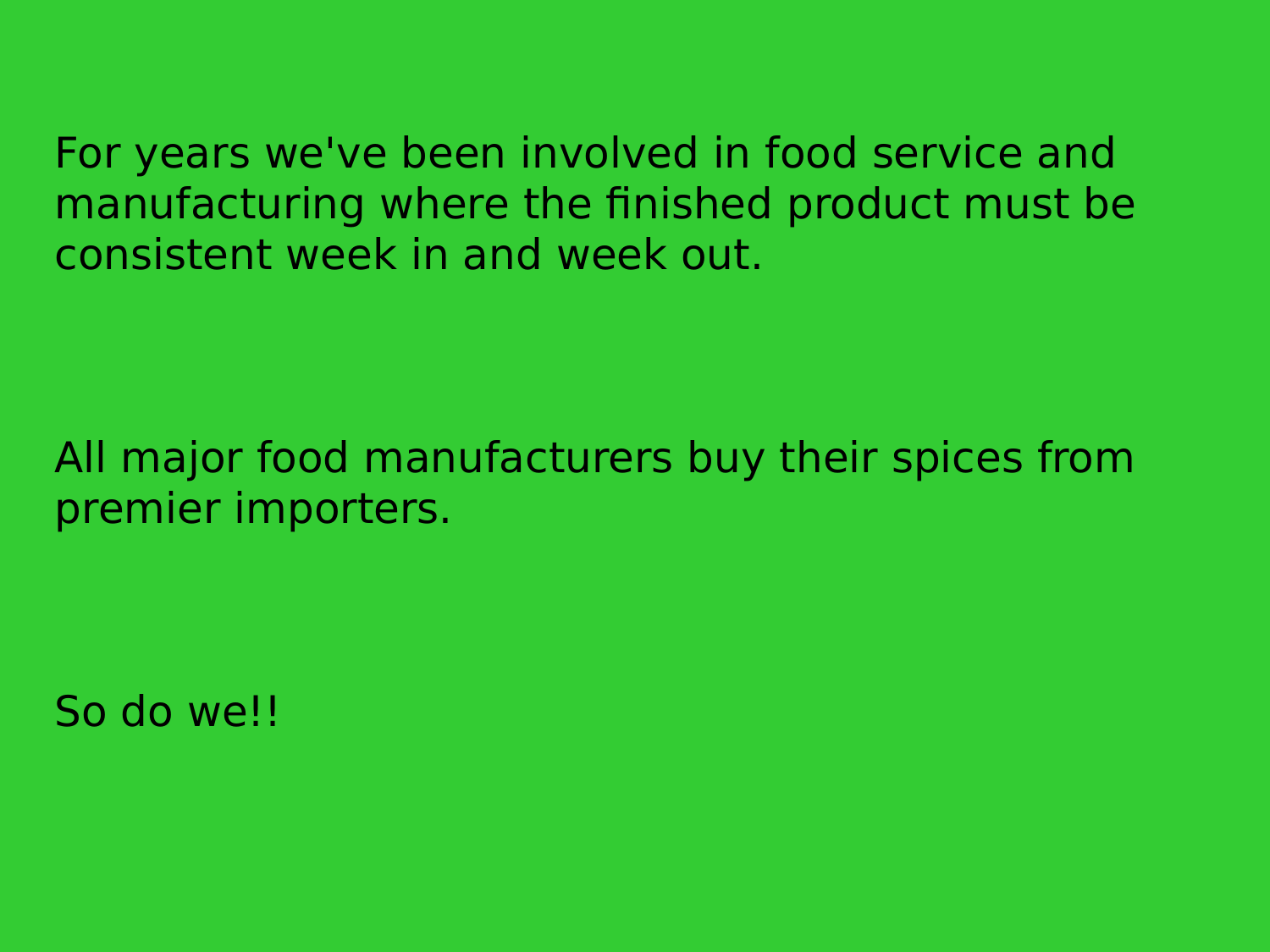

For years we've been involved in food service and manufacturing where the finished product must be consistent week in and week out.

All major food manufacturers buy their spices from premier importers.

So do we!!